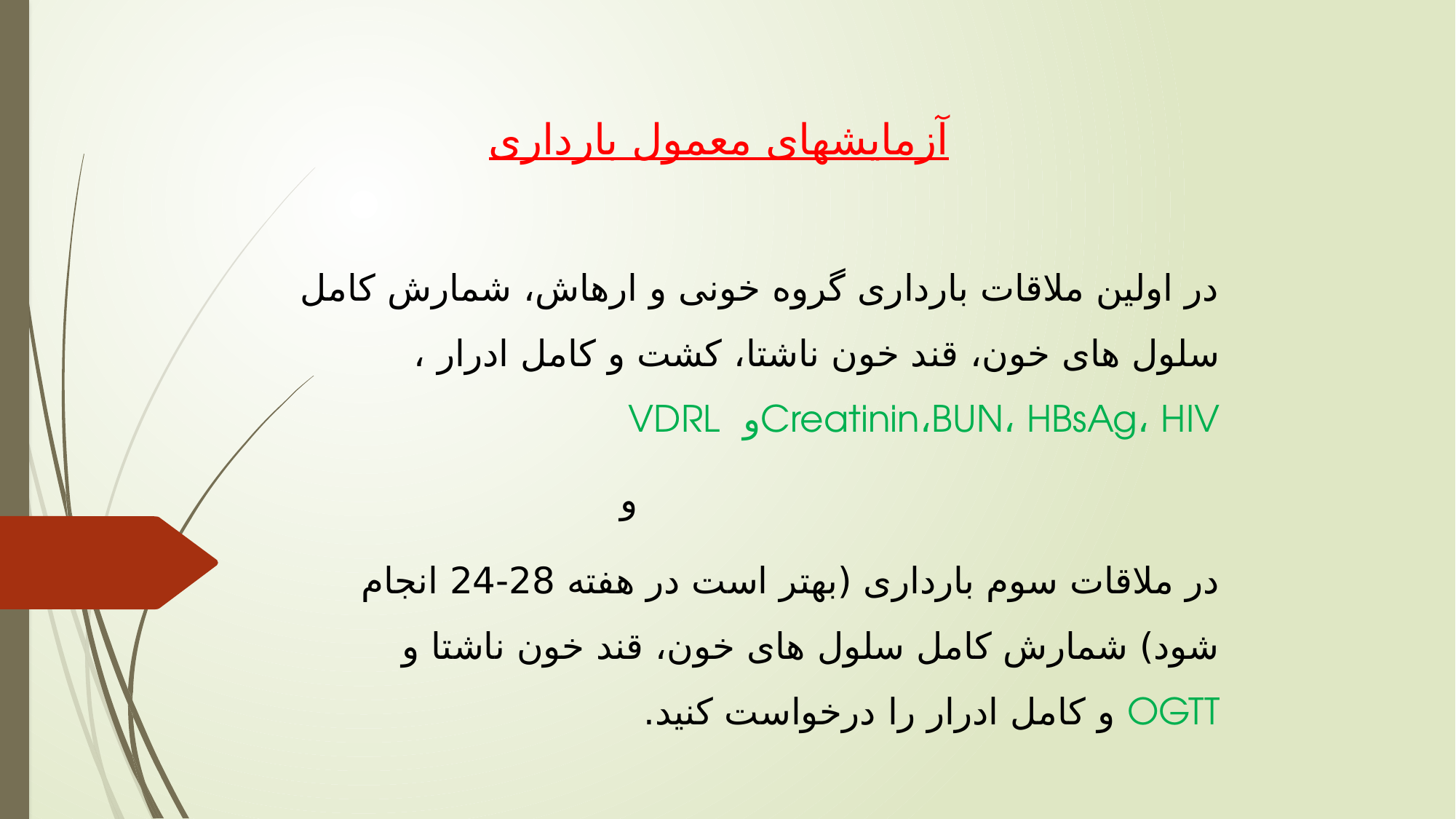

# آزمایشهای معمول بارداری
در اولین ملاقات بارداری گروه خونی و ارهاش، شمارش کامل سلول های خون، قند خون ناشتا، کشت و کامل ادرار ،    Creatinin،BUN، HBsAg، HIVو  VDRL
                                                  و
در ملاقات سوم بارداری (بهتر است در هفته 28-24 انجام شود) شمارش کامل سلول های خون، قند خون ناشتا و OGTT و کامل ادرار را درخواست کنید.